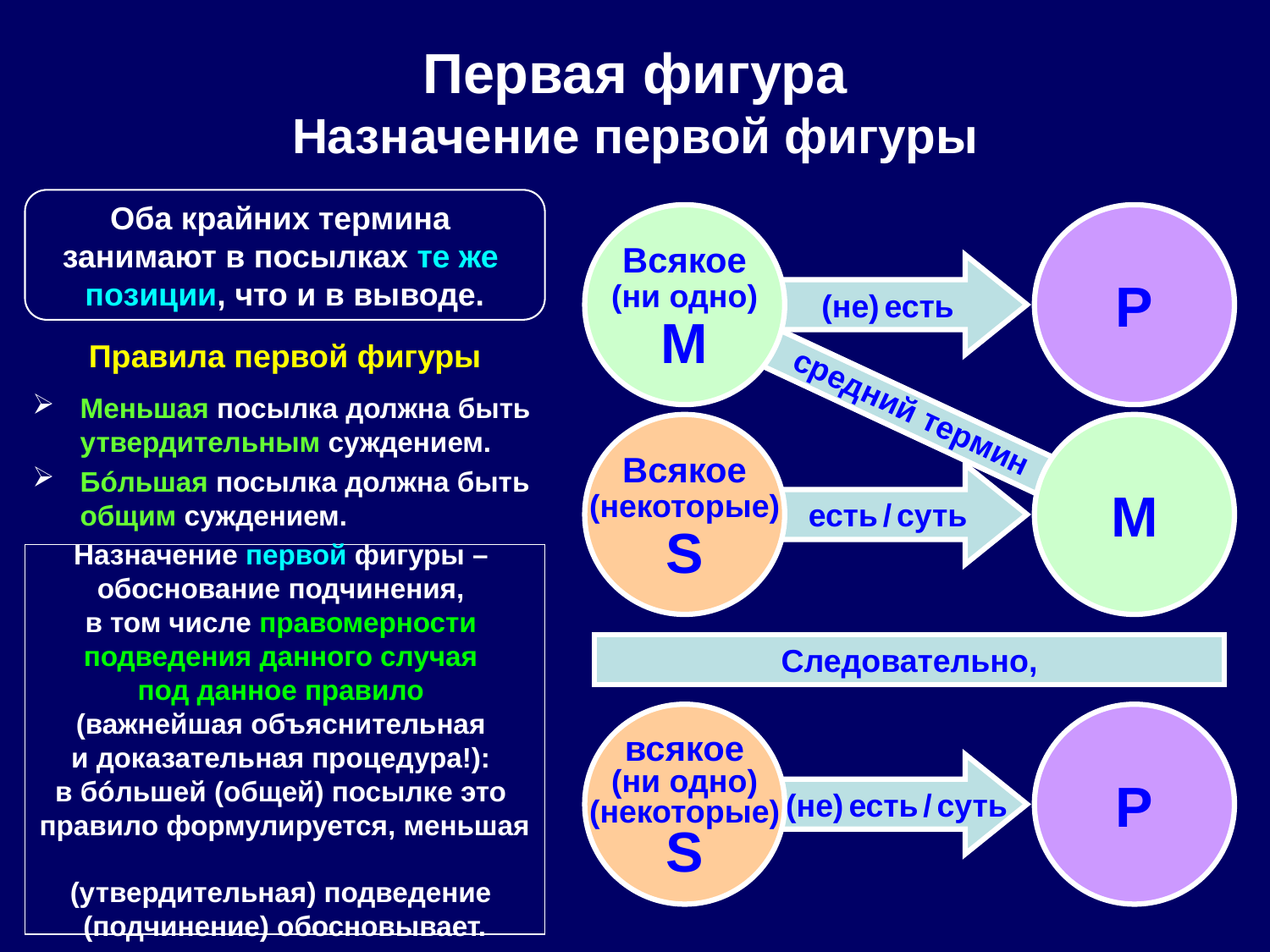

# Первая фигура Назначение первой фигуры
Оба крайних термина
занимают в посылках те же
позиции, что и в выводе.
Всякое
(ни одно)
M
P
(не) есть
Правила первой фигуры
Меньшая посылка должна быть утвердительным суждением.
Бóльшая посылка должна быть общим суждением.
(не) есть
  средний термин
Всякое
(некоторые)
S
M
есть / суть
Назначение первой фигуры –
обоснование подчинения,
в том числе правомерности
подведения данного случая
под данное правило
(важнейшая объяснительная
и доказательная процедура!):
в бóльшей (общей) посылке это
правило формулируется, меньшая
(утвердительная) подведение
(подчинение) обосновывает.
Следовательно,
всякое
(ни одно)
(некоторые)
S
P
  (не) есть / суть